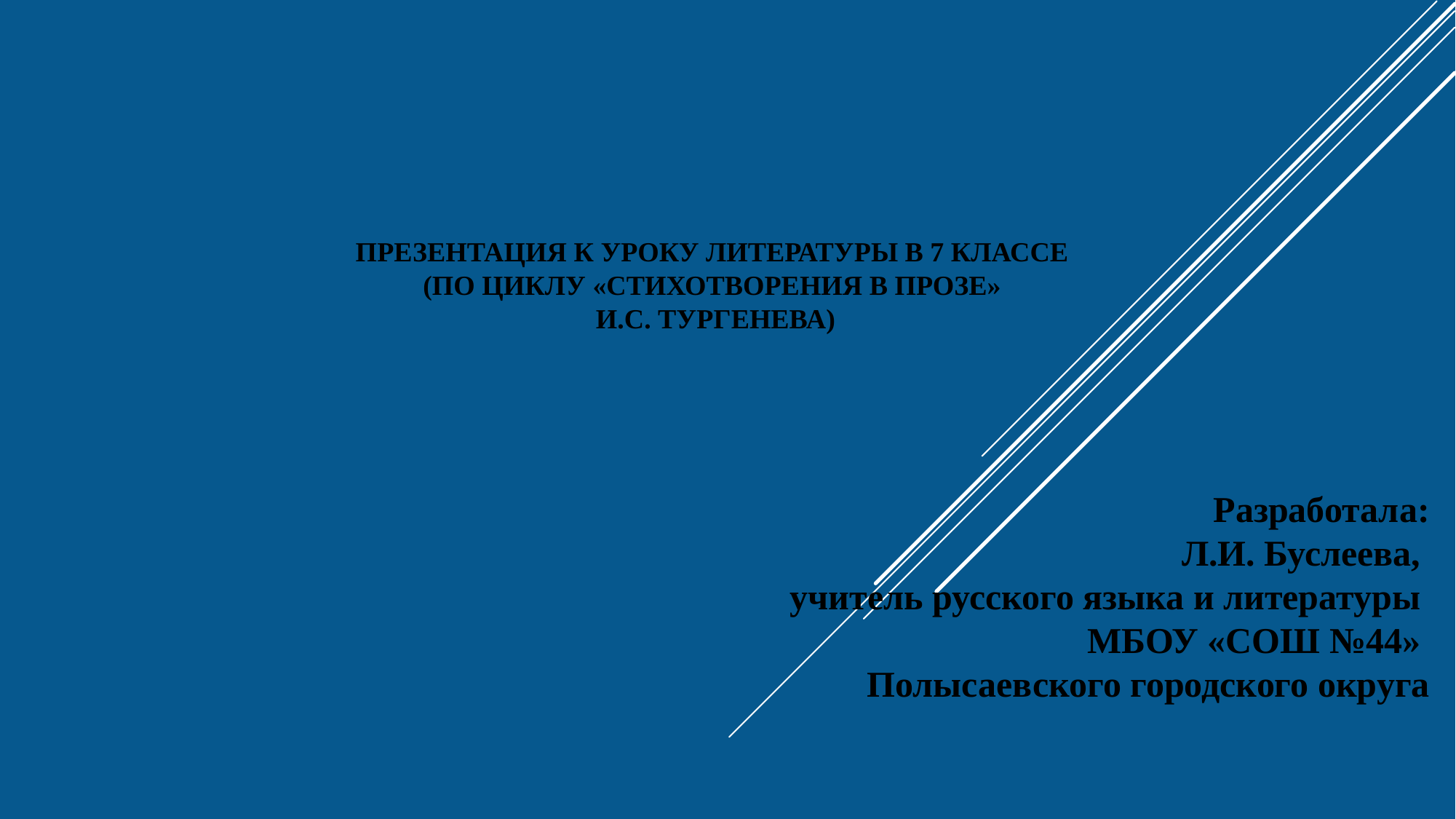

# презентация к уроку литературы в 7 классе (по циклу «Стихотворения в прозе» И.С. Тургенева)
Разработала:
 Л.И. Буслеева,
учитель русского языка и литературы
МБОУ «СОШ №44»
Полысаевского городского округа